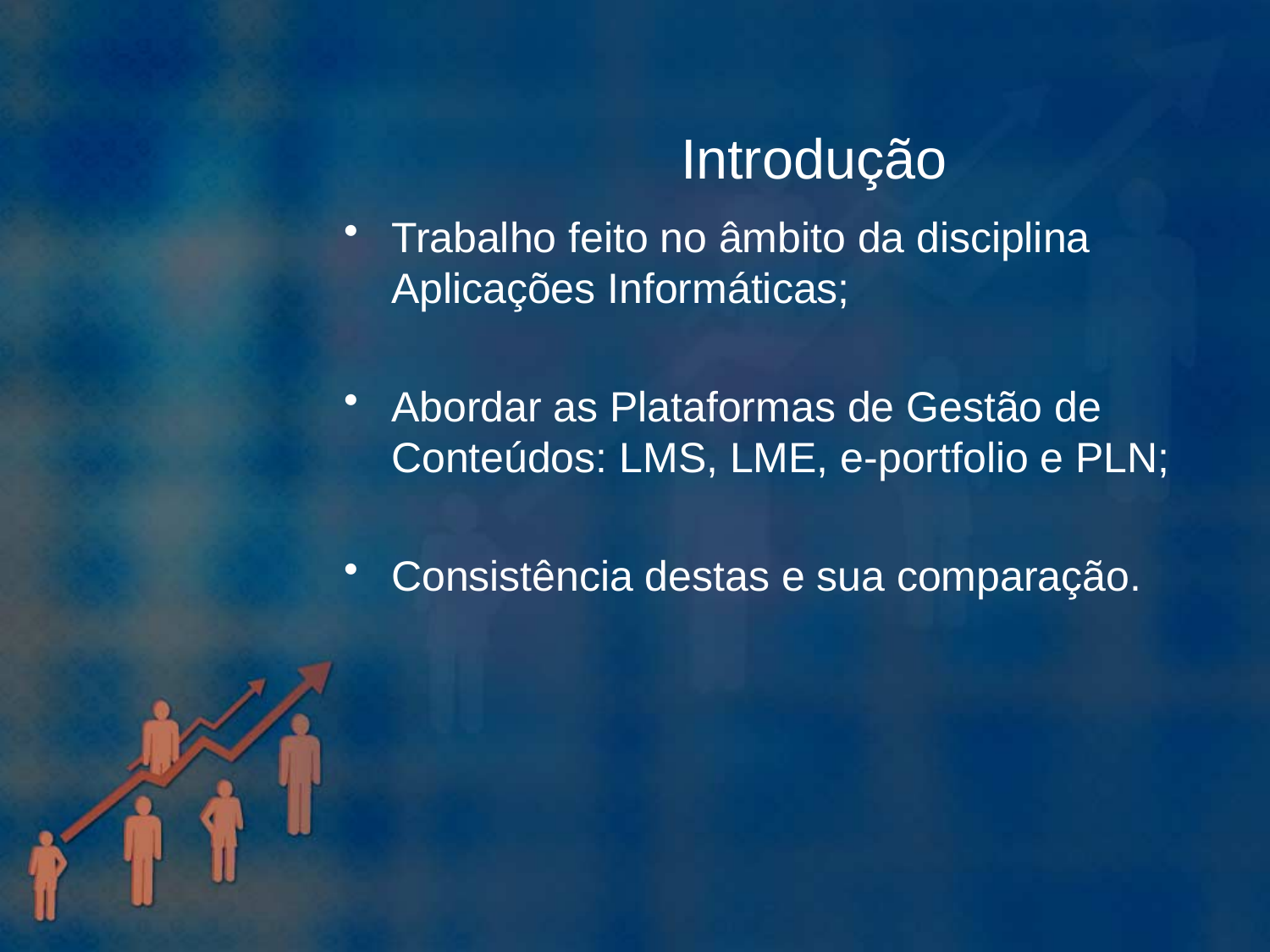

# Introdução
Trabalho feito no âmbito da disciplina Aplicações Informáticas;

Abordar as Plataformas de Gestão de Conteúdos: LMS, LME, e-portfolio e PLN;

Consistência destas e sua comparação.